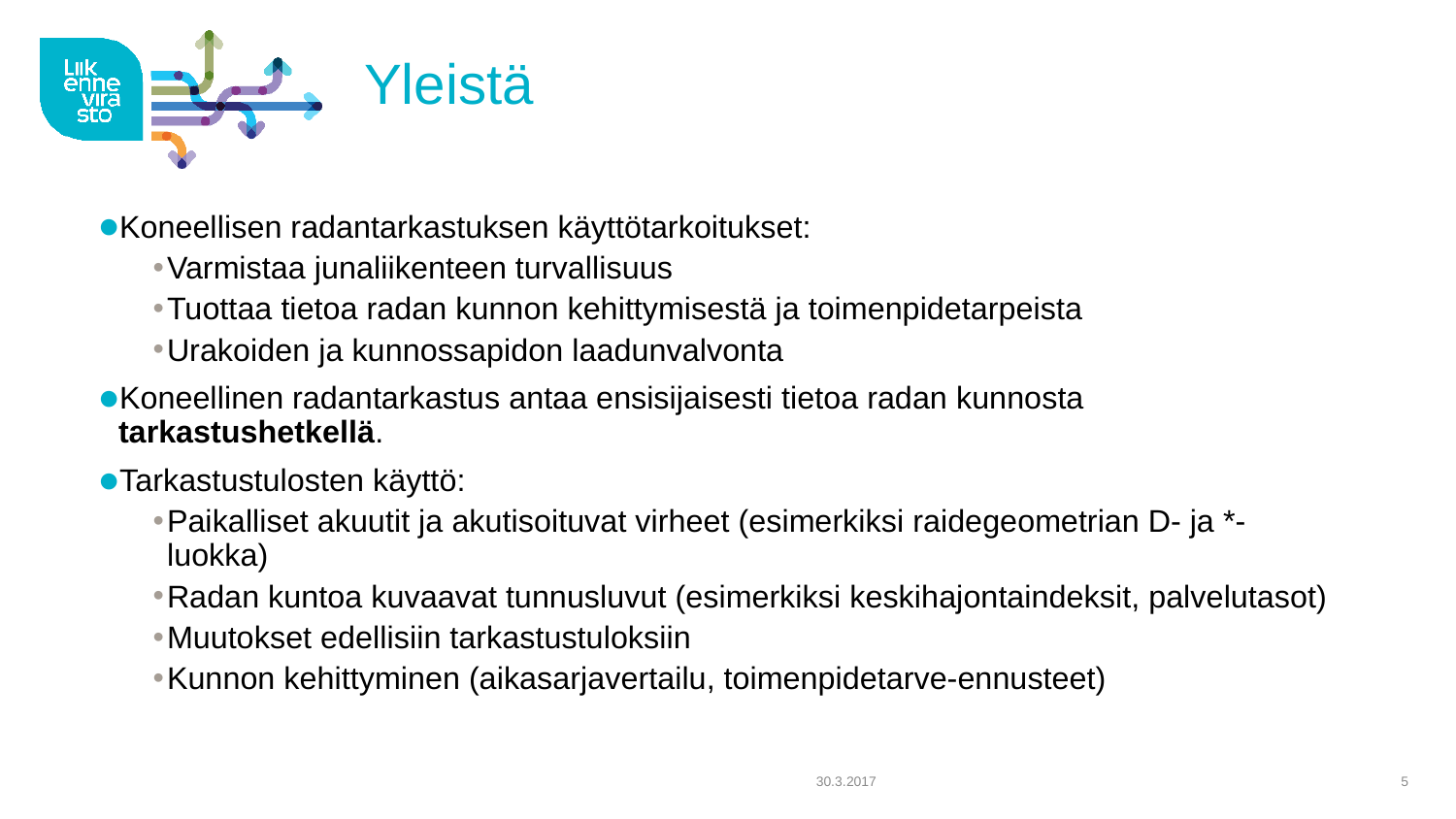

# Yleistä
Koneellisen radantarkastuksen käyttötarkoitukset:
Varmistaa junaliikenteen turvallisuus
Tuottaa tietoa radan kunnon kehittymisestä ja toimenpidetarpeista
Urakoiden ja kunnossapidon laadunvalvonta
Koneellinen radantarkastus antaa ensisijaisesti tietoa radan kunnosta tarkastushetkellä.
Tarkastustulosten käyttö:
Paikalliset akuutit ja akutisoituvat virheet (esimerkiksi raidegeometrian D- ja *-luokka)
Radan kuntoa kuvaavat tunnusluvut (esimerkiksi keskihajontaindeksit, palvelutasot)
Muutokset edellisiin tarkastustuloksiin
Kunnon kehittyminen (aikasarjavertailu, toimenpidetarve-ennusteet)

30.3.2017

5